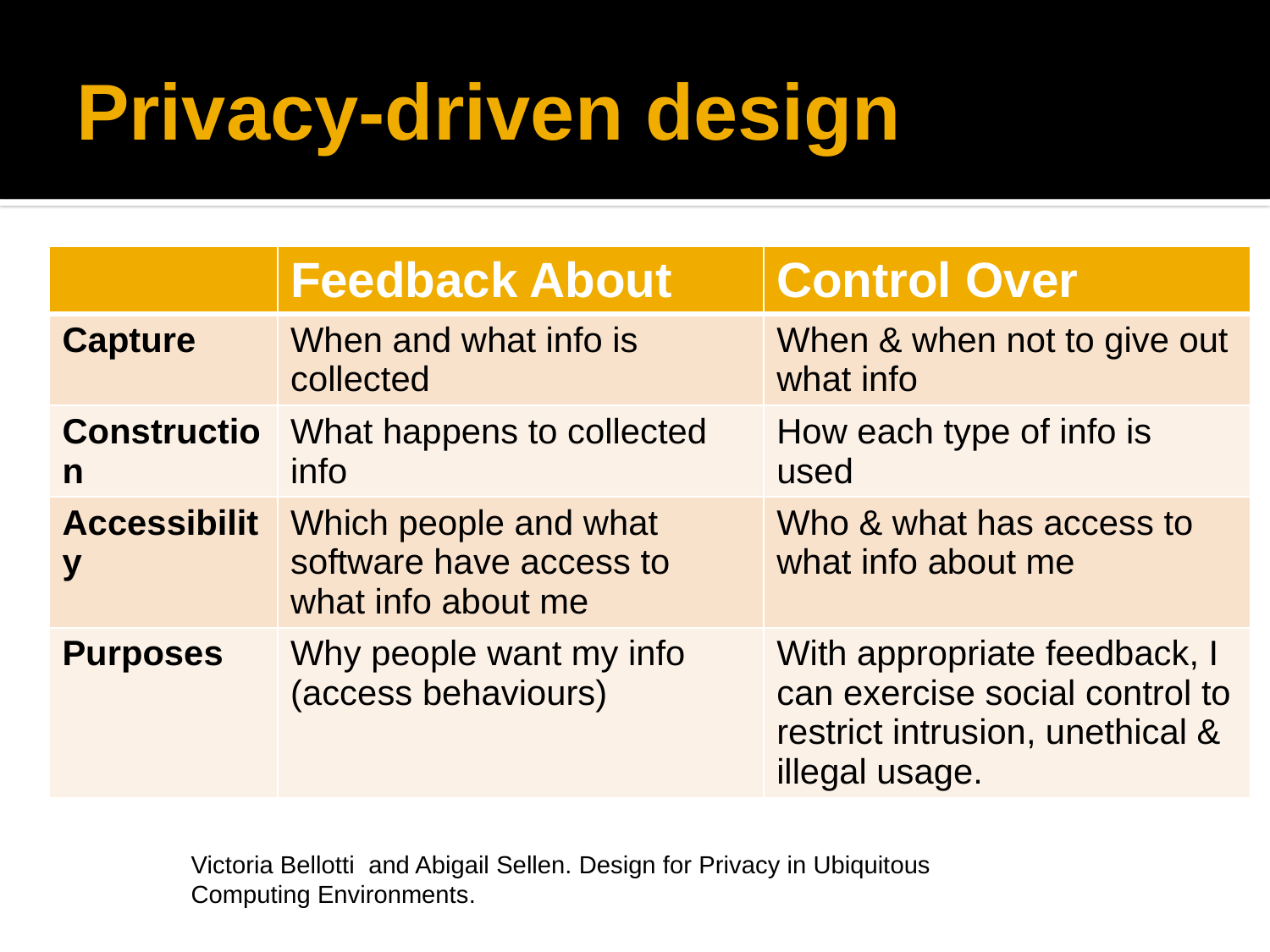

# Privacy-driven design
|  | Feedback About | Control Over |
| --- | --- | --- |
| Capture | When and what info is collected | When & when not to give out what info |
| Construction | What happens to collected info | How each type of info is used |
| Accessibility | Which people and what software have access to what info about me | Who & what has access to what info about me |
| Purposes | Why people want my info (access behaviours) | With appropriate feedback, I can exercise social control to restrict intrusion, unethical & illegal usage. |
Victoria Bellotti  and Abigail Sellen. Design for Privacy in Ubiquitous Computing Environments.